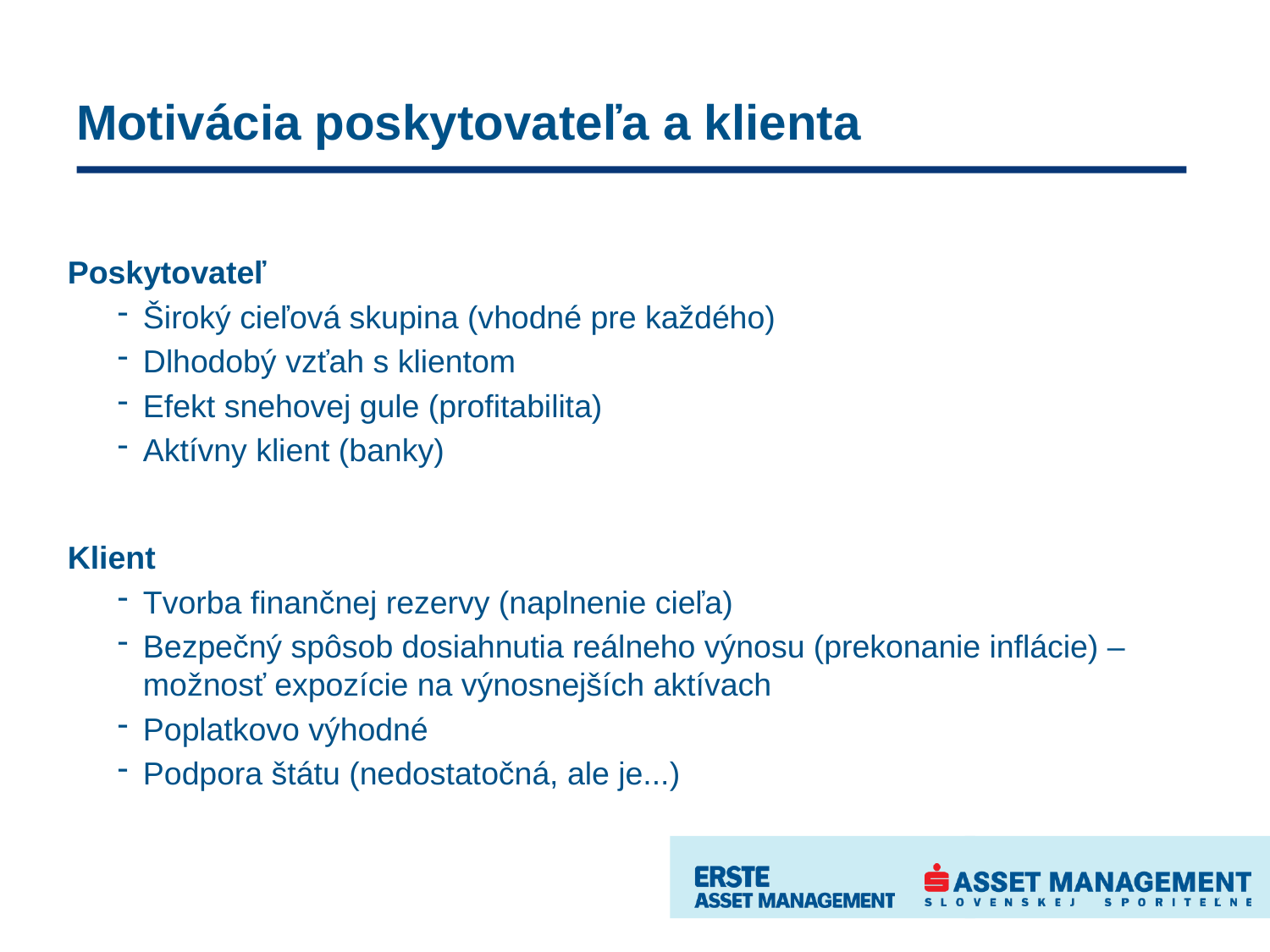

# Motivácia poskytovateľa a klienta
Poskytovateľ
Široký cieľová skupina (vhodné pre každého)
Dlhodobý vzťah s klientom
Efekt snehovej gule (profitabilita)
Aktívny klient (banky)

Klient
Tvorba finančnej rezervy (naplnenie cieľa)
Bezpečný spôsob dosiahnutia reálneho výnosu (prekonanie inflácie) – možnosť expozície na výnosnejších aktívach
Poplatkovo výhodné
Podpora štátu (nedostatočná, ale je...)